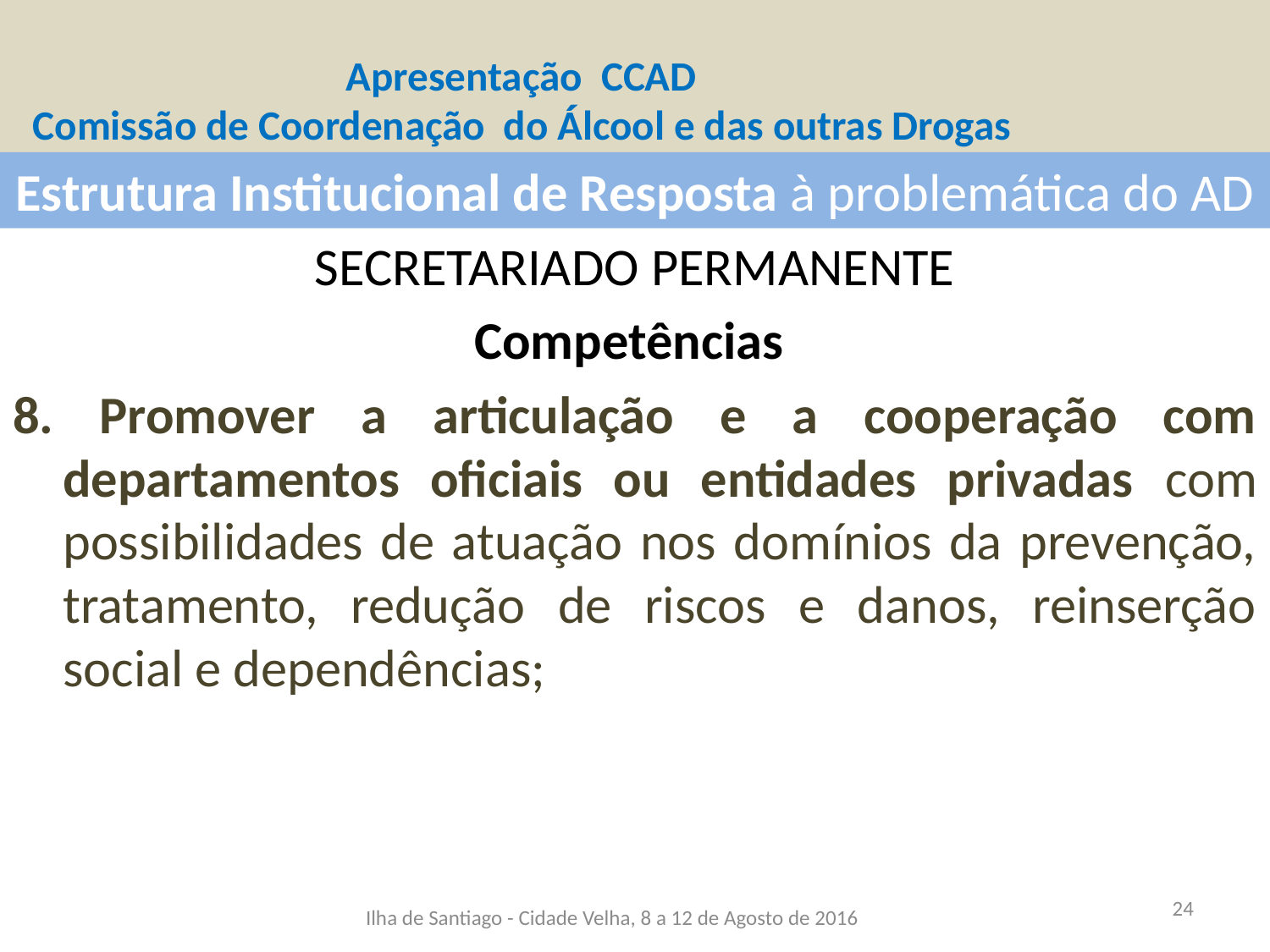

# Apresentação  CCAD Comissão de Coordenação  do Álcool e das outras Drogas
Estrutura Institucional de Resposta à problemática do AD
SECRETARIADO PERMANENTE
Competências
8. Promover a articulação e a cooperação com departamentos oficiais ou entidades privadas com possibilidades de atuação nos domínios da prevenção, tratamento, redução de riscos e danos, reinserção social e dependências;

Ilha de Santiago - Cidade Velha, 8 a 12 de Agosto de 2016
24